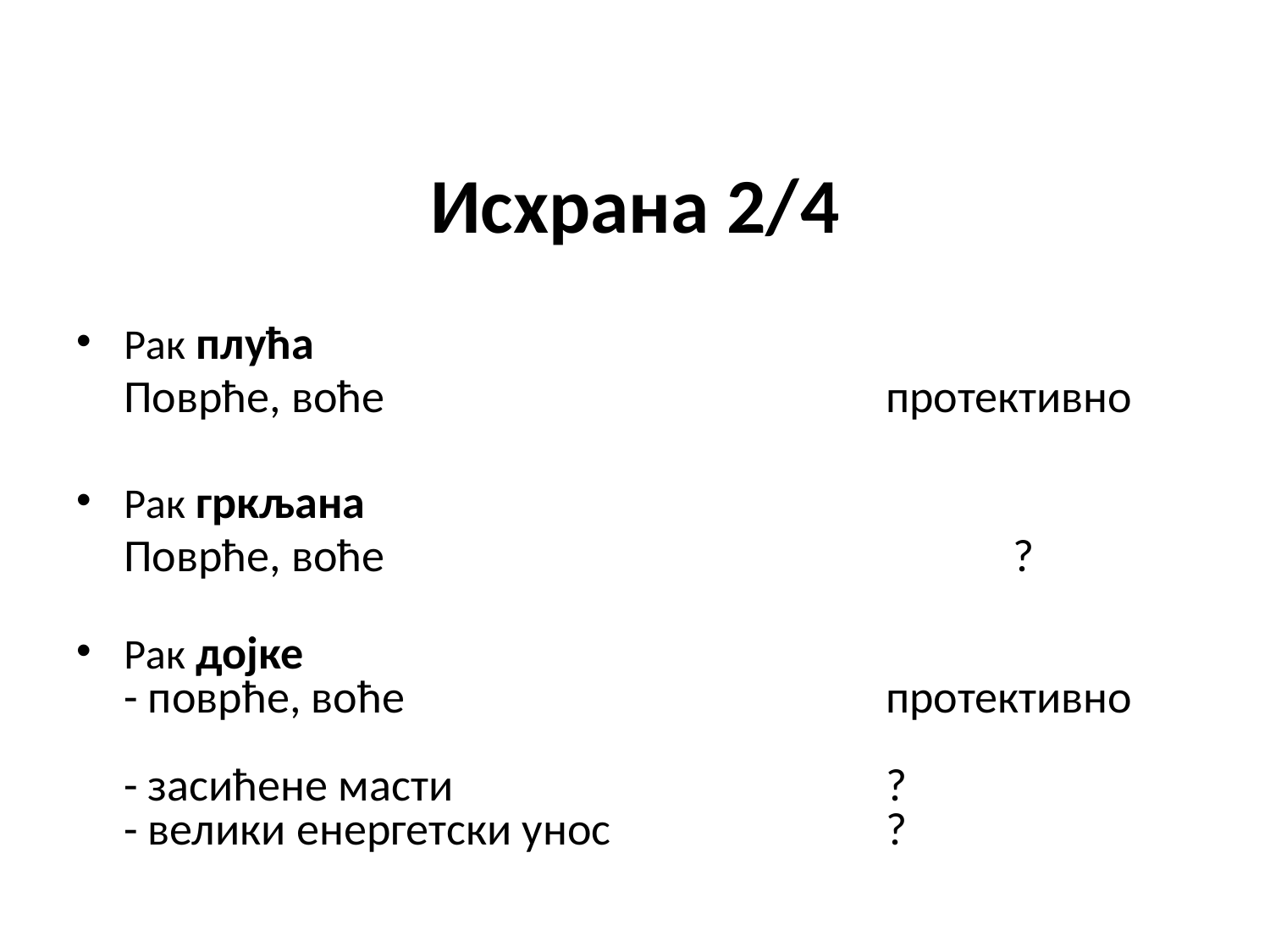

# Исхрана 2/4
Рак плућа
	Поврће, воће 				протективно

Рак гркљана
	Поврће, воће 					?
Рак дојке
- поврће, воће				протективно
- засићене масти				?
- велики енергетски унос			?